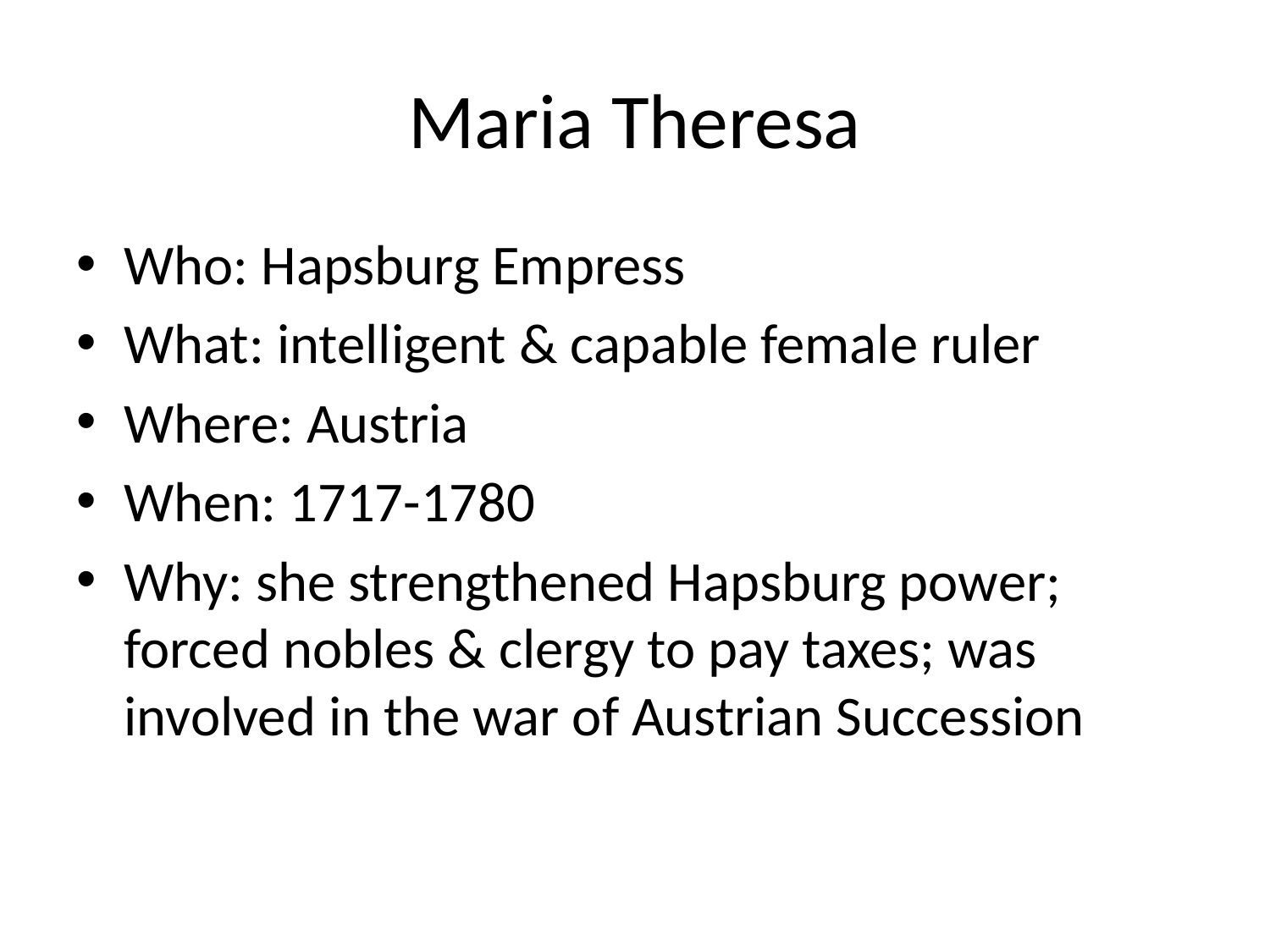

# Maria Theresa
Who: Hapsburg Empress
What: intelligent & capable female ruler
Where: Austria
When: 1717-1780
Why: she strengthened Hapsburg power; forced nobles & clergy to pay taxes; was involved in the war of Austrian Succession